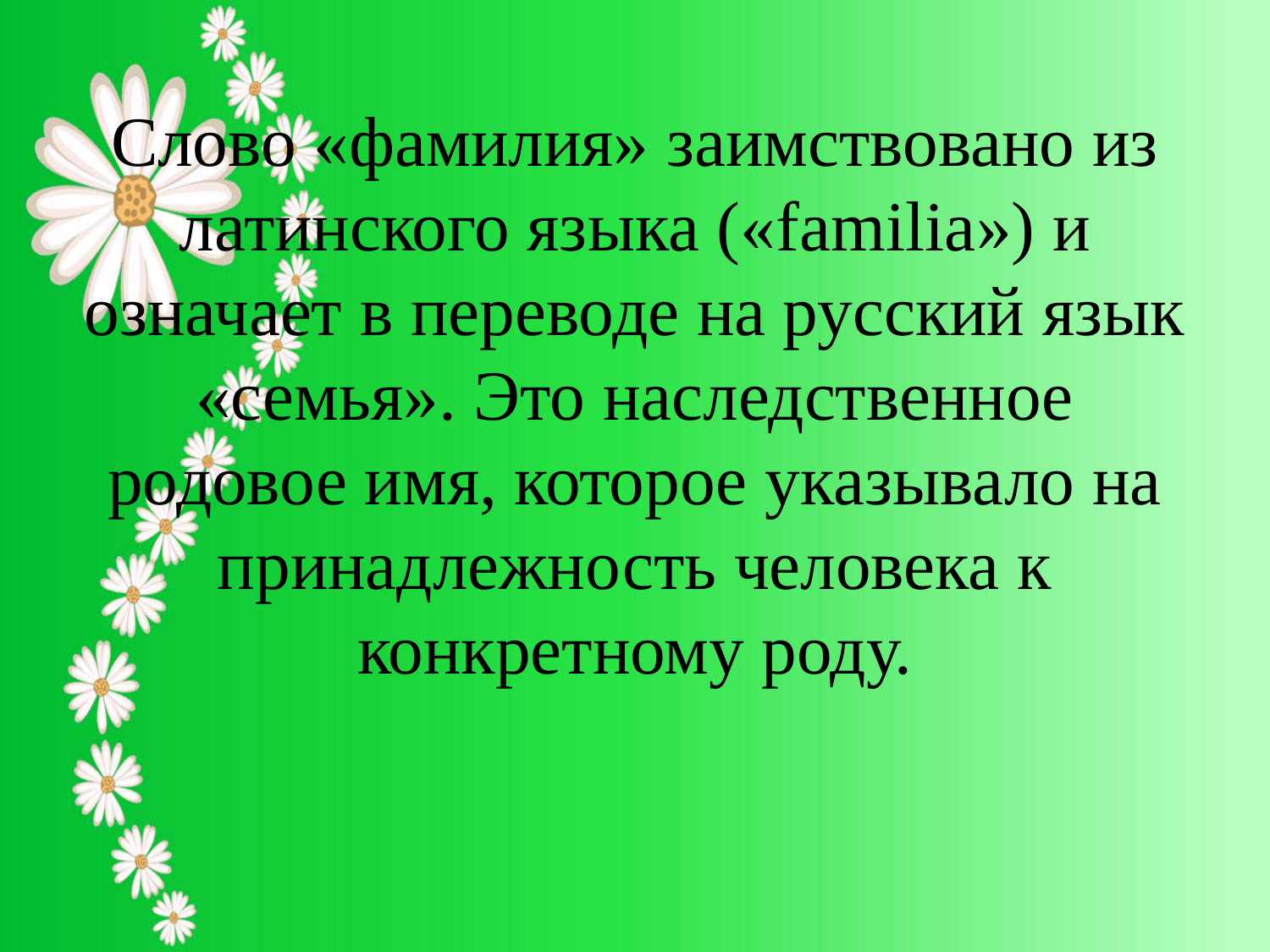

Слово «фамилия» заимствовано из латинского языка («familia») и означает в переводе на русский язык «семья». Это наследственное родовое имя, которое указывало на принадлежность человека к конкретному роду.